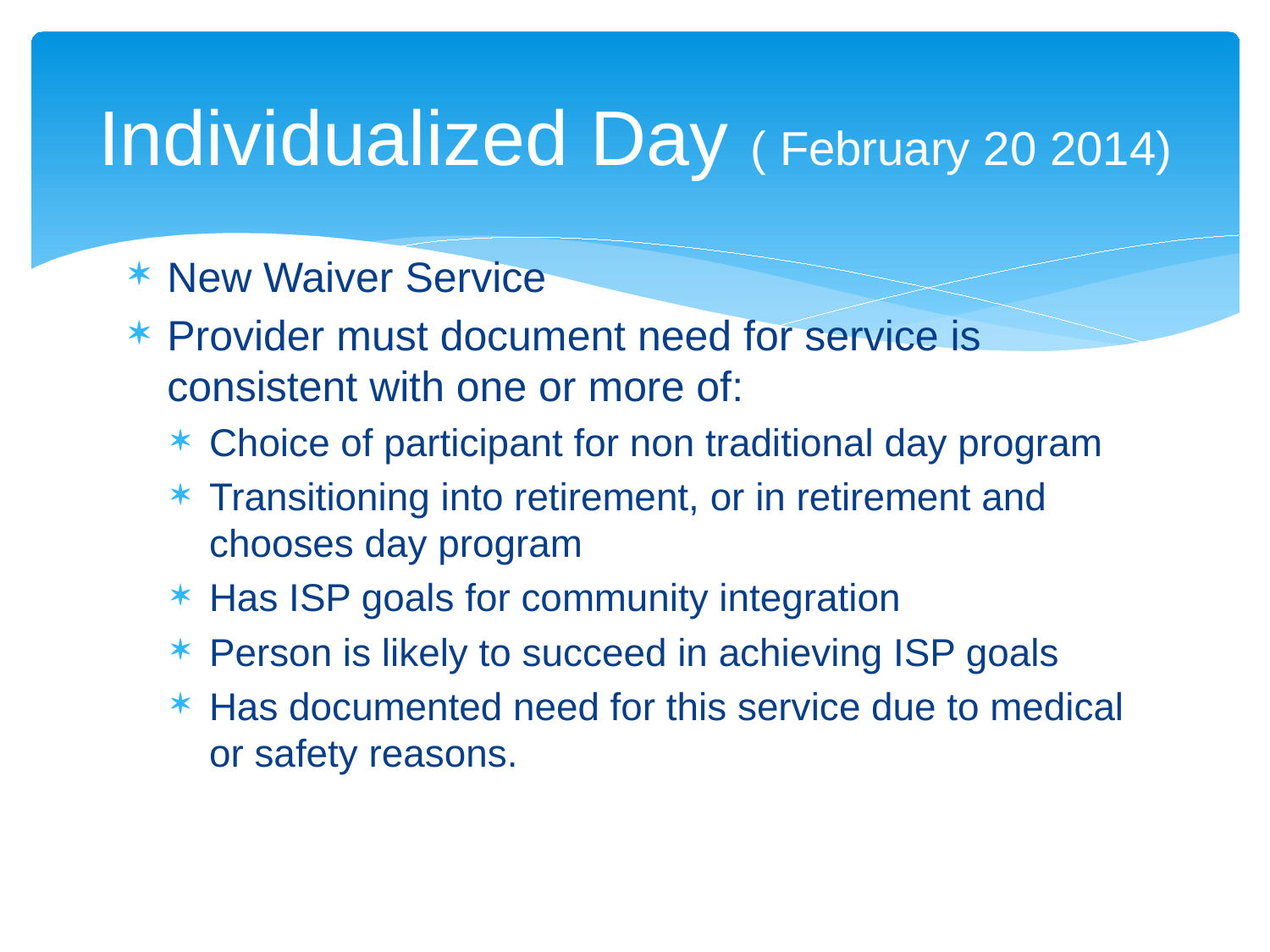

# Individualized Day ( February 20 2014)
New Waiver Service
Provider must document need for service is consistent with one or more of:
Choice of participant for non traditional day program
Transitioning into retirement, or in retirement and chooses day program
Has ISP goals for community integration
Person is likely to succeed in achieving ISP goals
Has documented need for this service due to medical or safety reasons.